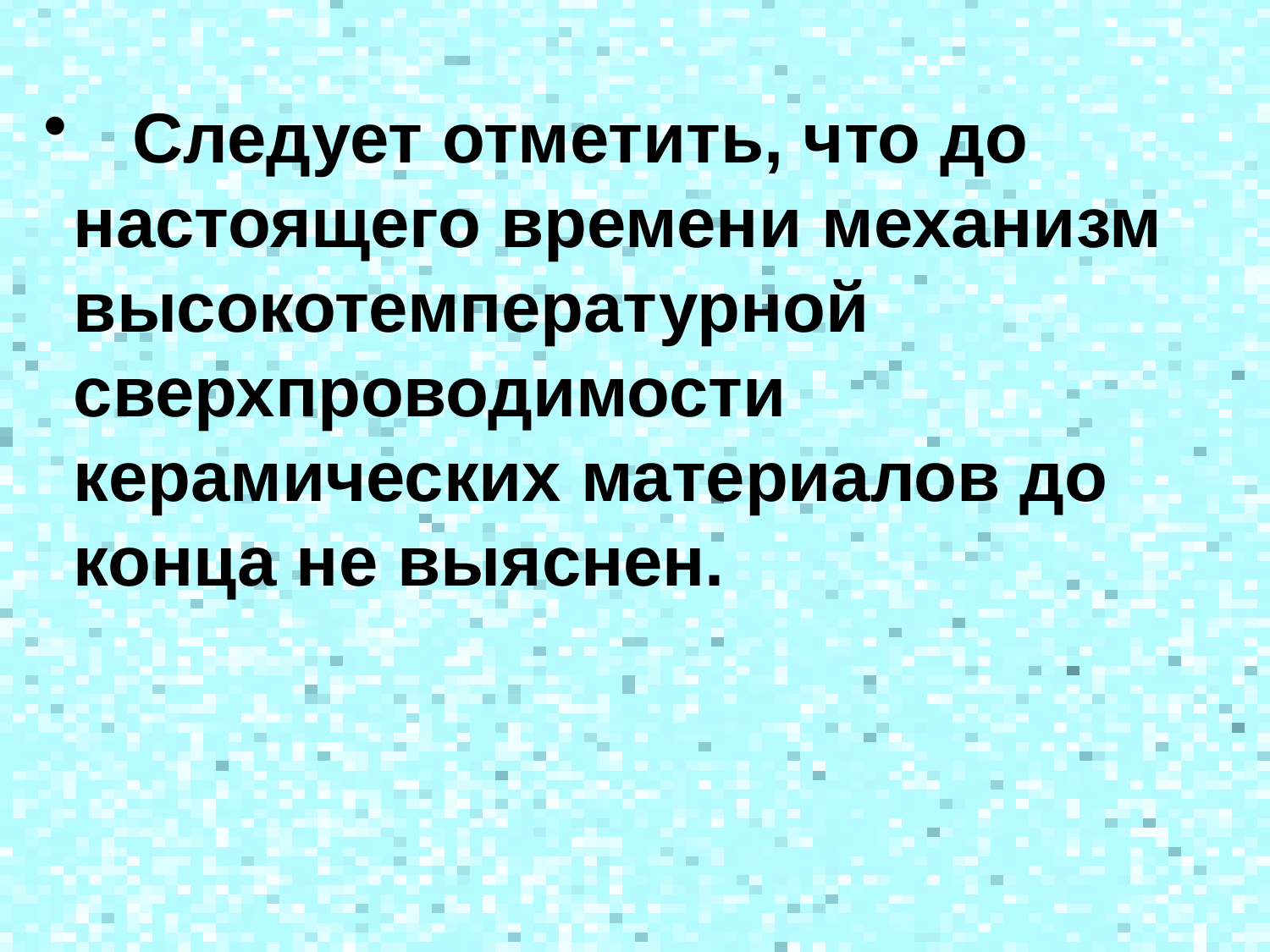

Следует отметить, что до настоящего времени механизм высокотемпературной сверхпроводимости керамических материалов до конца не выяснен.